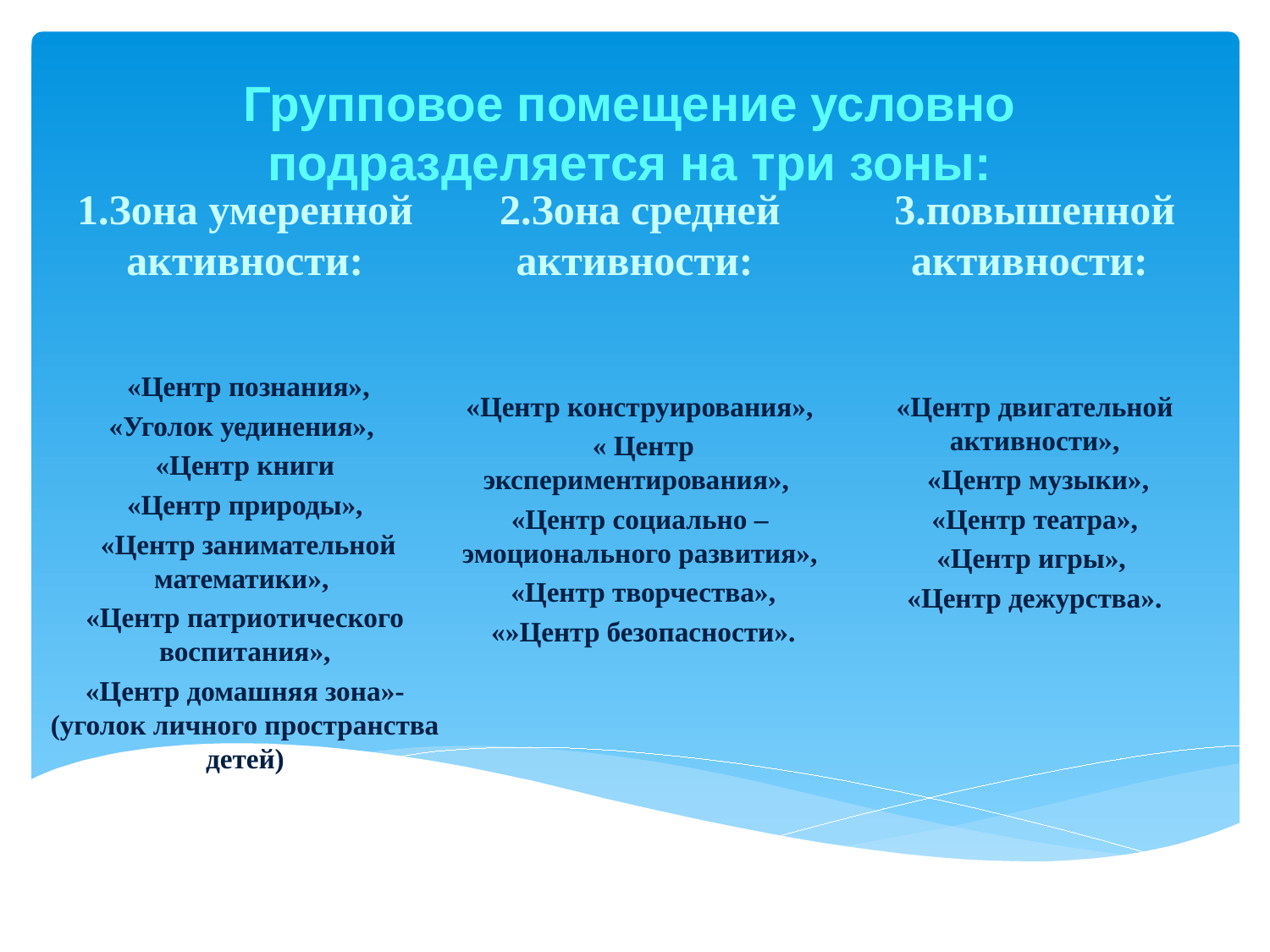

Групповое помещение условно подразделяется на три зоны:
1.Зона умеренной активности:

 «Центр познания»,
«Уголок уединения»,
«Центр книги
«Центр природы»,
 «Центр занимательной математики»,
«Центр патриотического воспитания»,
«Центр домашняя зона»- (уголок личного пространства детей)

2.Зона средней активности:

«Центр конструирования»,
 « Центр экспериментирования»,
«Центр социально – эмоционального развития»,
 «Центр творчества»,
 «»Центр безопасности».

3.повышенной активности:

«Центр двигательной активности»,
 «Центр музыки»,
 «Центр театра»,
«Центр игры»,
«Центр дежурства».